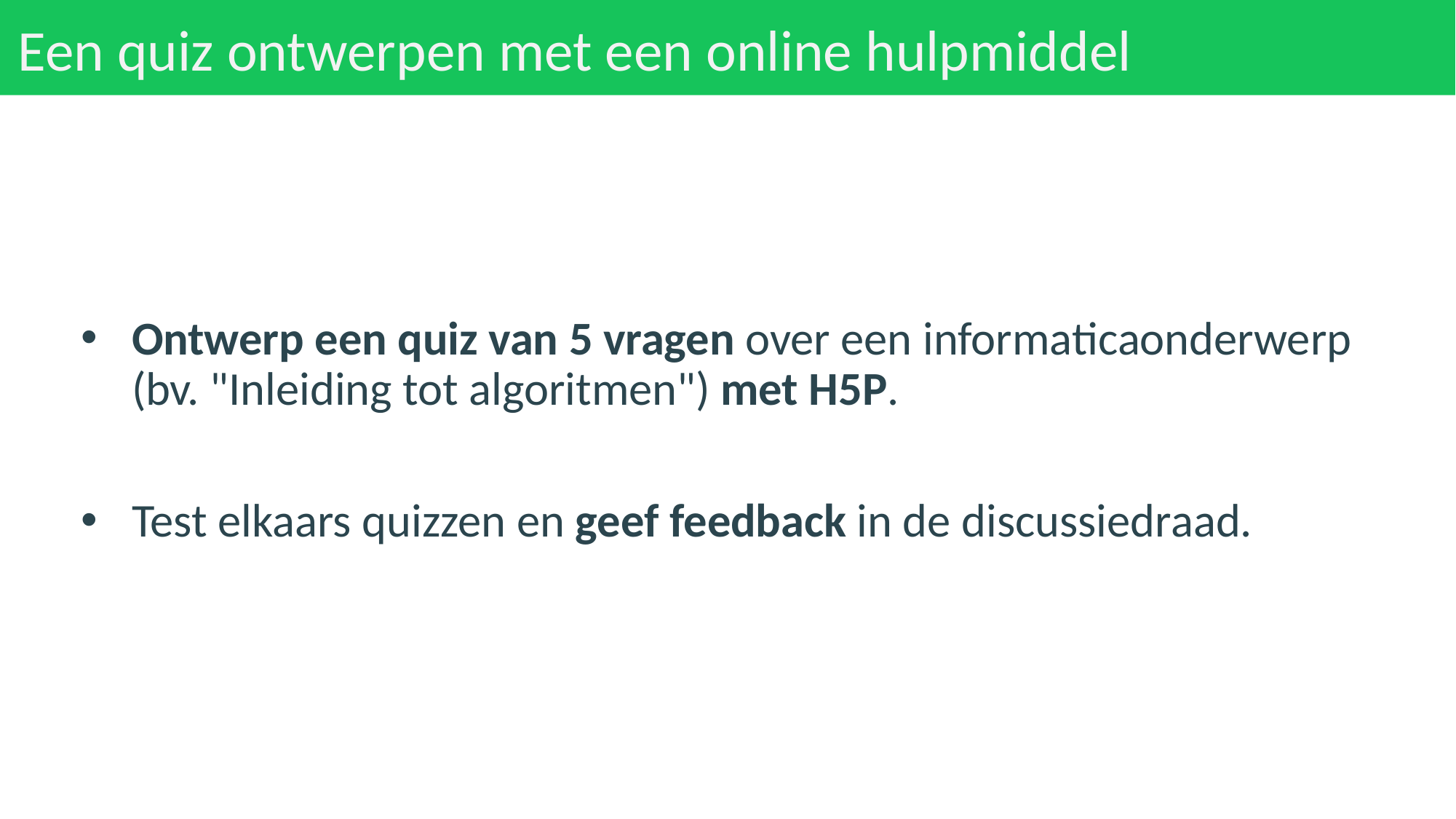

# Een quiz ontwerpen met een online hulpmiddel

Ontwerp een quiz van 5 vragen over een informaticaonderwerp (bv. "Inleiding tot algoritmen") met H5P.

Test elkaars quizzen en geef feedback in de discussiedraad.